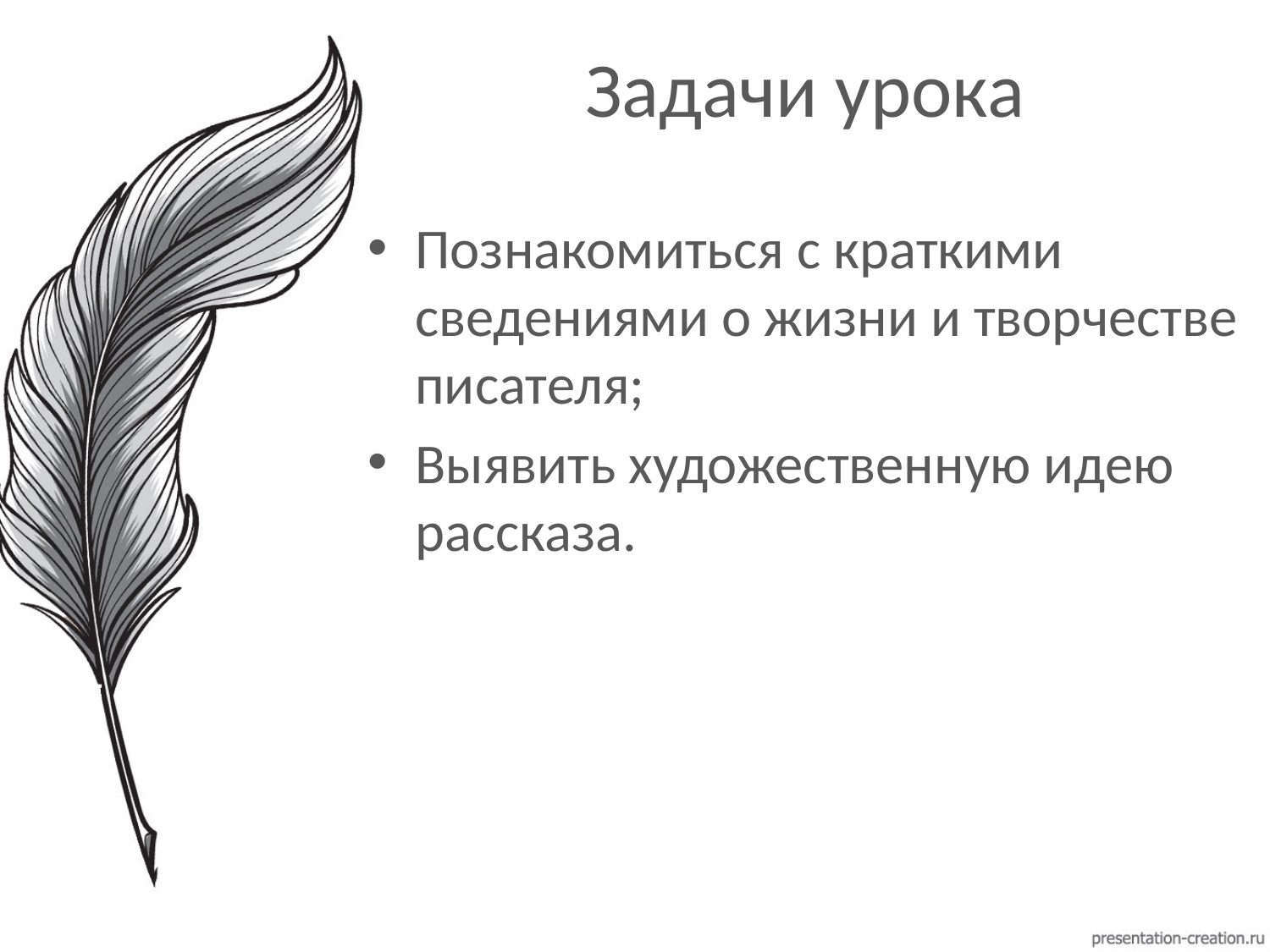

# Задачи урока
Познакомиться с краткими сведениями о жизни и творчестве писателя;
Выявить художественную идею рассказа.